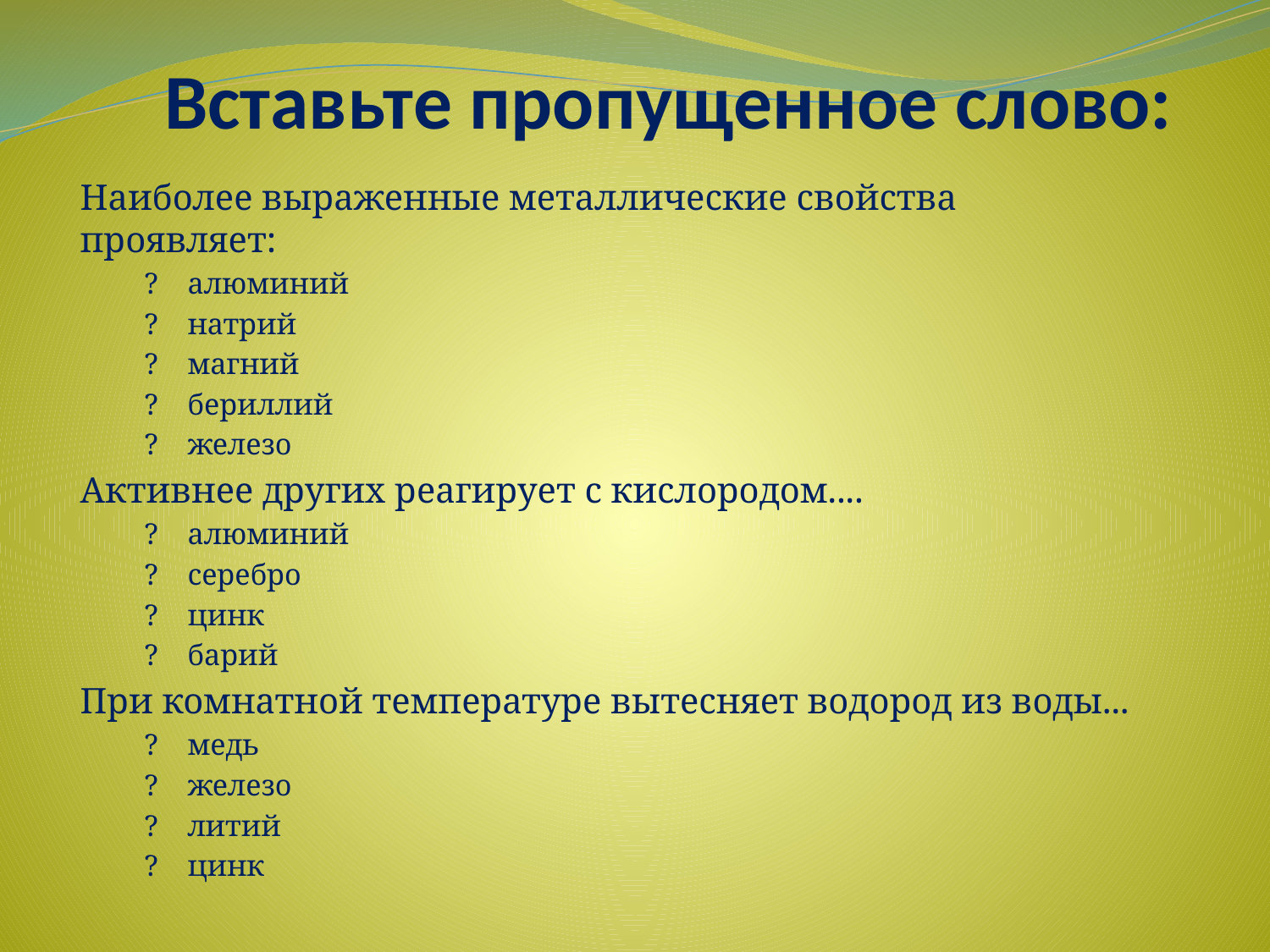

# Вставьте пропущенное слово:
Наиболее выраженные металлические свойства проявляет:
  ?    алюминий
  ?    натрий
  ?    магний
  ?    бериллий
  ?    железо
Активнее других реагирует с кислородом....
  ?    алюминий
  ?    серебро
  ?    цинк
  ?    барий
При комнатной температуре вытесняет водород из воды...
  ?    медь
  ?    железо
  ?    литий
  ?    цинк